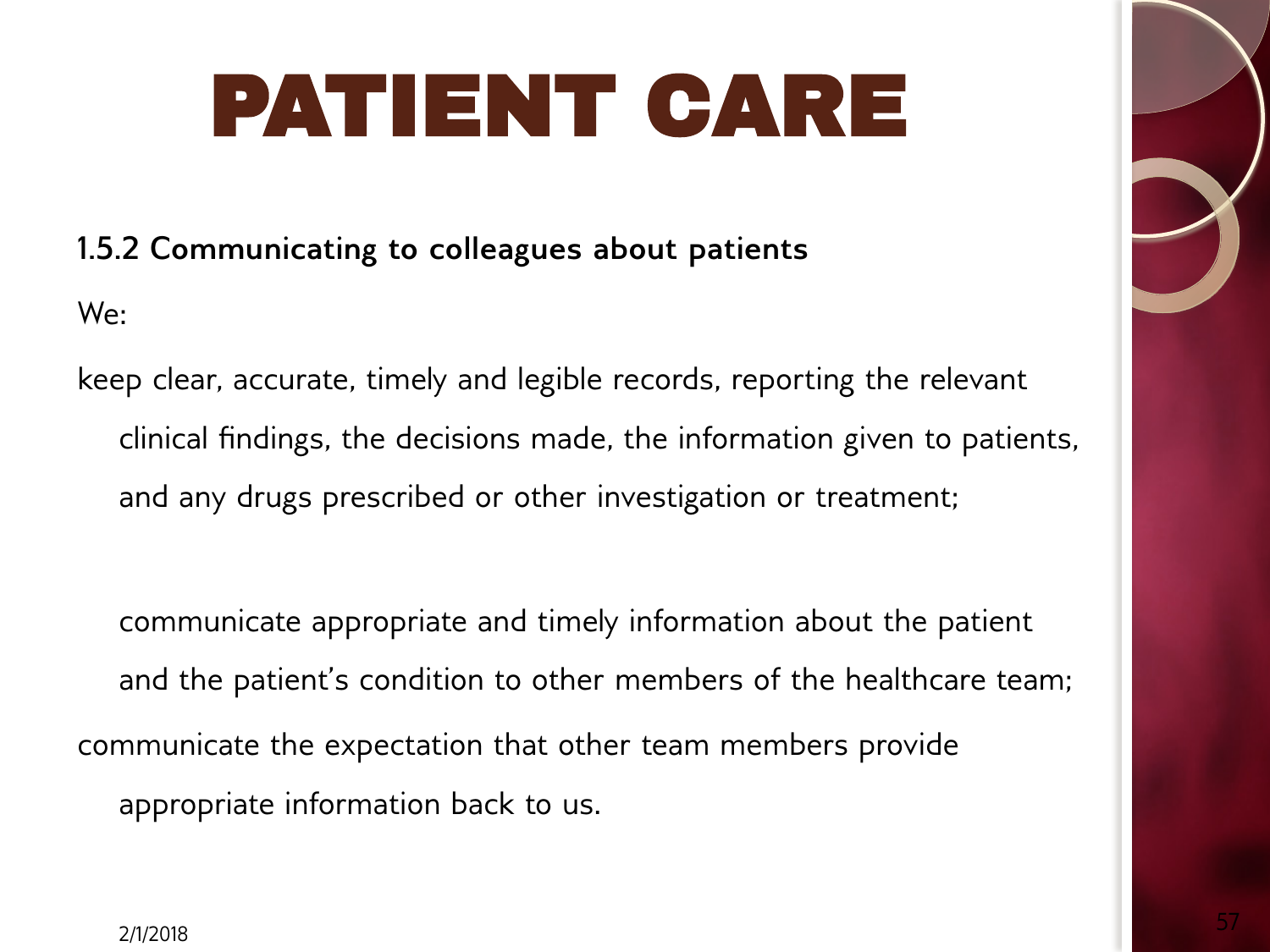

# PATIENT CARE
1.5.2 Communicating to colleagues about patients
We:
keep clear, accurate, timely and legible records, reporting the relevant clinical findings, the decisions made, the information given to patients, and any drugs prescribed or other investigation or treatment;
communicate appropriate and timely information about the patient and the patient’s condition to other members of the healthcare team;
communicate the expectation that other team members provide appropriate information back to us.

57
2/1/2018